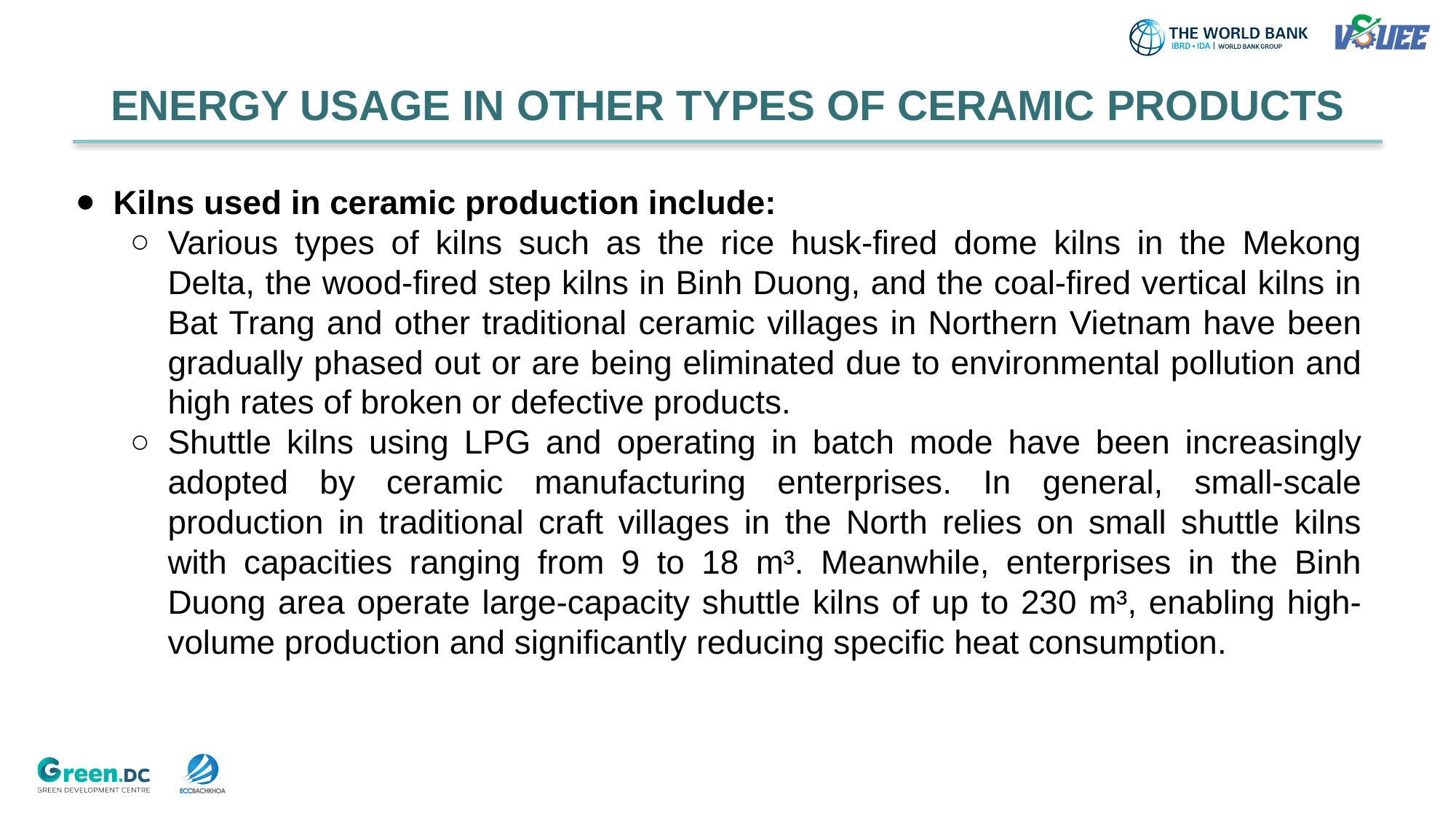

# ENERGY USAGE IN OTHER TYPES OF CERAMIC PRODUCTS
Kilns used in ceramic production include:
Various types of kilns such as the rice husk-fired dome kilns in the Mekong Delta, the wood-fired step kilns in Binh Duong, and the coal-fired vertical kilns in Bat Trang and other traditional ceramic villages in Northern Vietnam have been gradually phased out or are being eliminated due to environmental pollution and high rates of broken or defective products.
Shuttle kilns using LPG and operating in batch mode have been increasingly adopted by ceramic manufacturing enterprises. In general, small-scale production in traditional craft villages in the North relies on small shuttle kilns with capacities ranging from 9 to 18 m³. Meanwhile, enterprises in the Binh Duong area operate large-capacity shuttle kilns of up to 230 m³, enabling high-volume production and significantly reducing specific heat consumption.